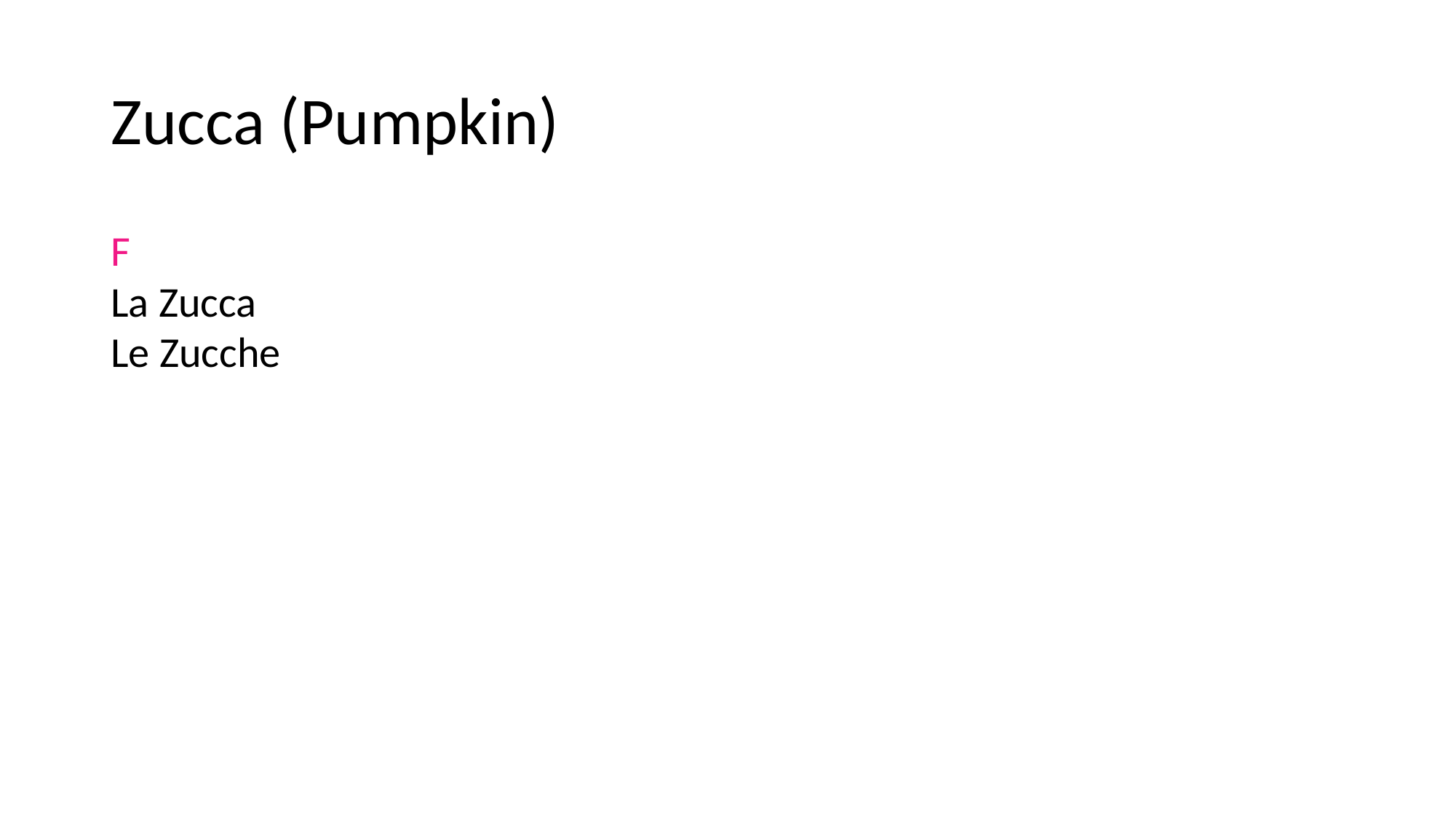

# Zucca (Pumpkin)
F
La Zucca
Le Zucche